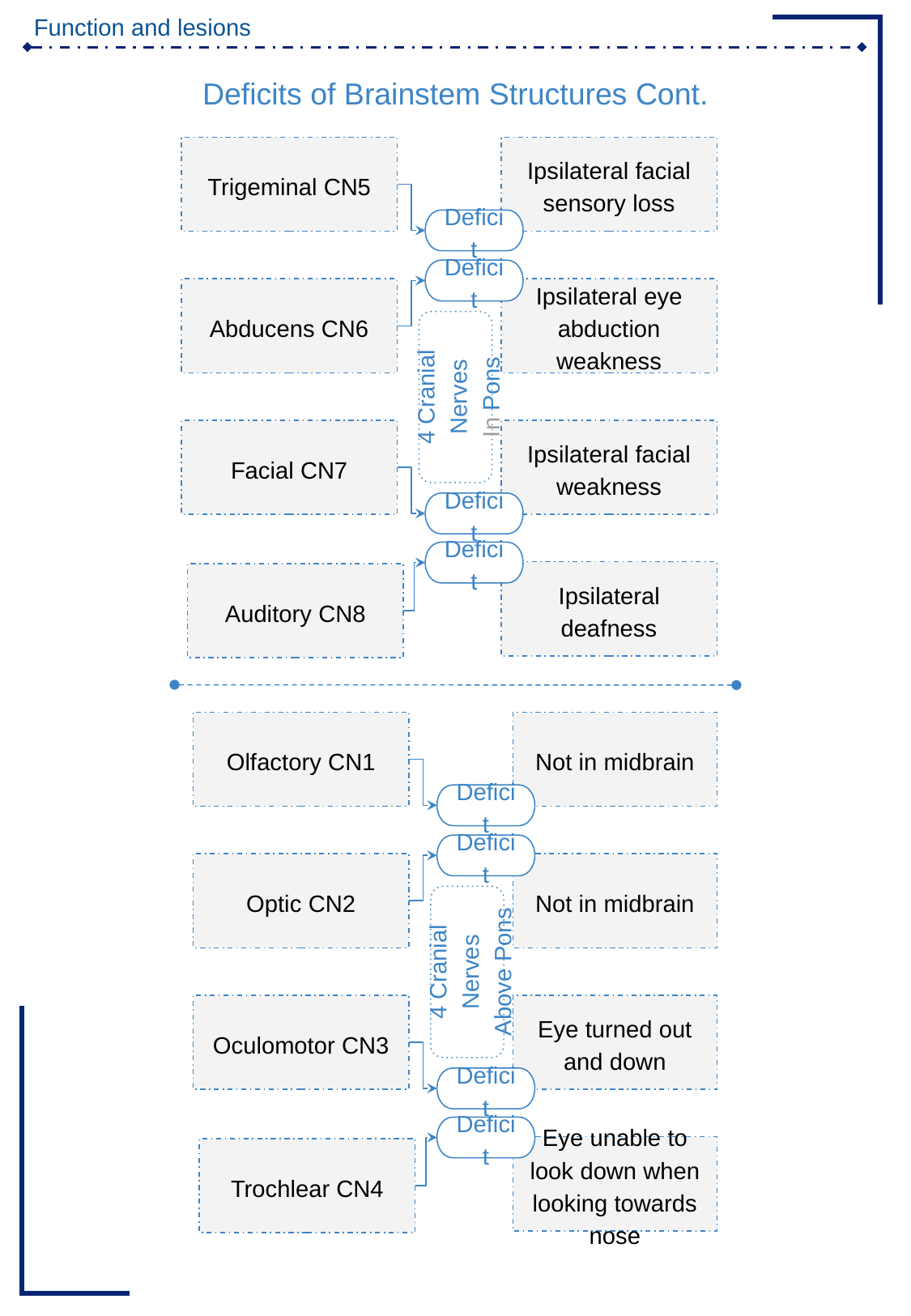

Deficits of Brainstem Structures Cont.
Trigeminal CN5
Ipsilateral facial sensory loss
Deficit
Deficit
Ipsilateral eye abduction weakness
Abducens CN6
4 Cranial Nerves
In Pons
Facial CN7
Ipsilateral facial weakness
Deficit
Deficit
Ipsilateral deafness
Auditory CN8
Olfactory CN1
Not in midbrain
Deficit
Deficit
Optic CN2
Not in midbrain
4 Cranial Nerves Above Pons
Oculomotor CN3
Eye turned out
and down
Deficit
Deficit
Eye unable to look down when looking towards nose
Trochlear CN4